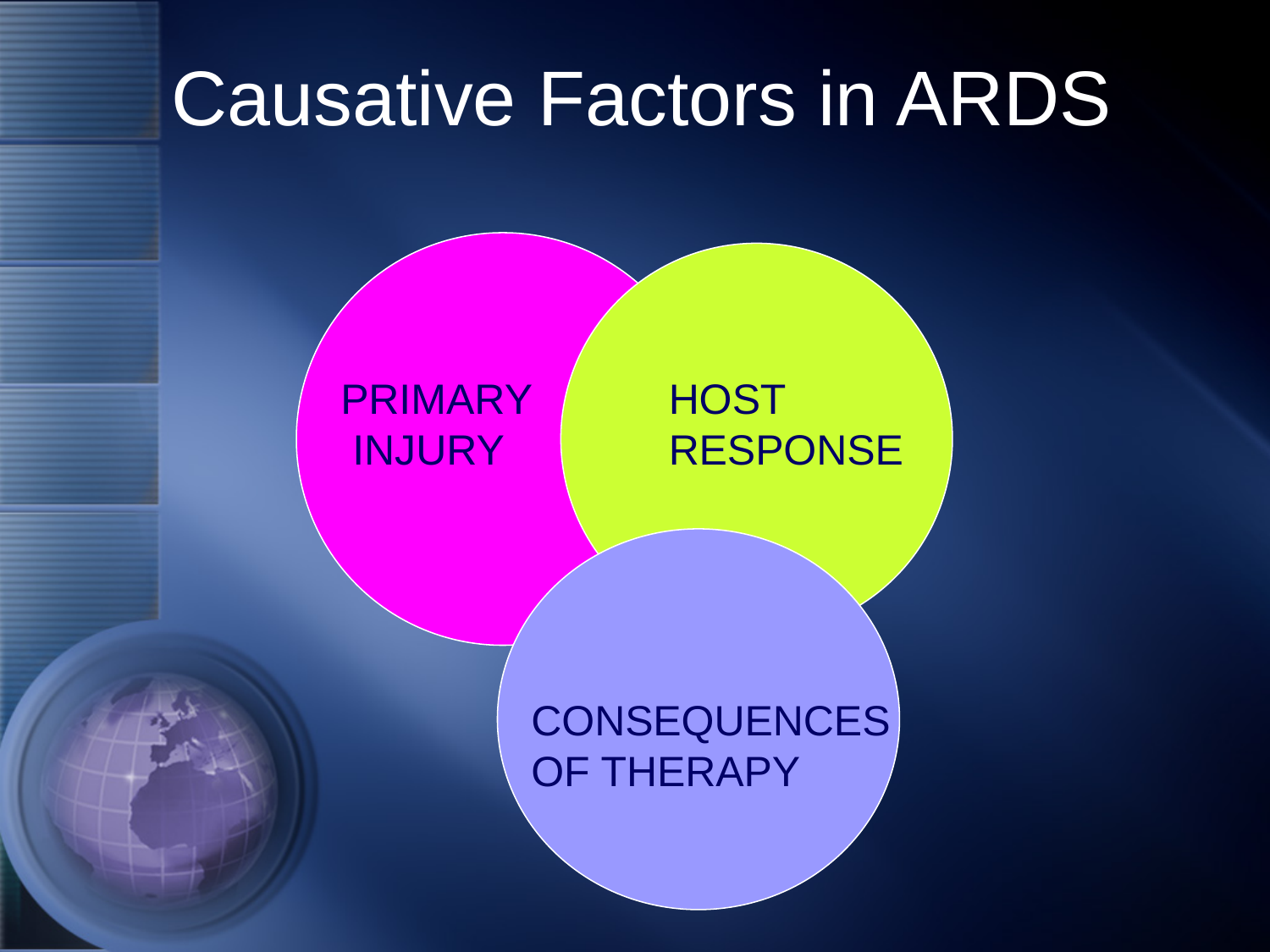

Causative Factors in ARDS

PRIMARY
 INJURY
HOST RESPONSE

CONSEQUENCES
OF THERAPY